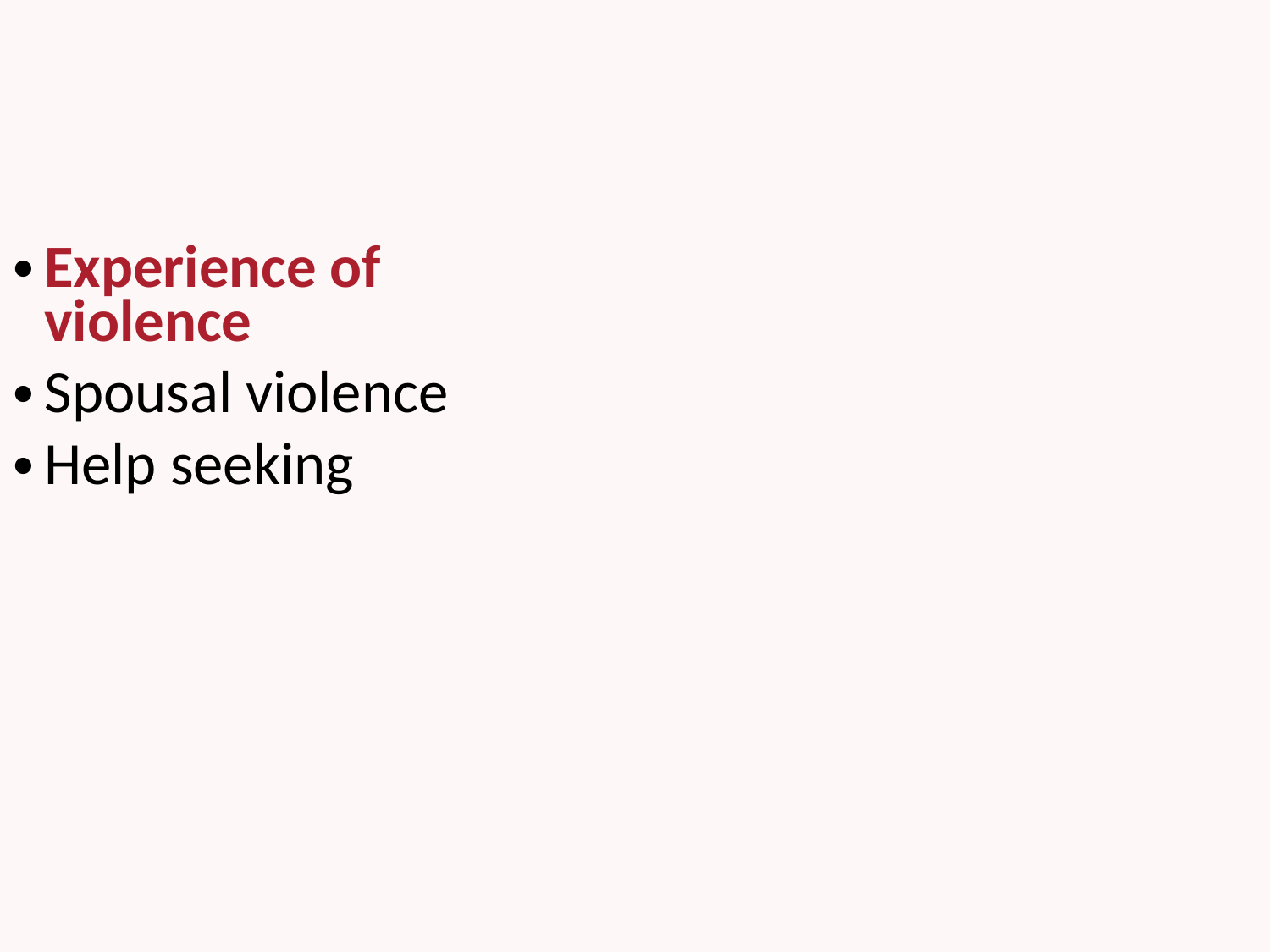

Experience of violence
Spousal violence
Help seeking